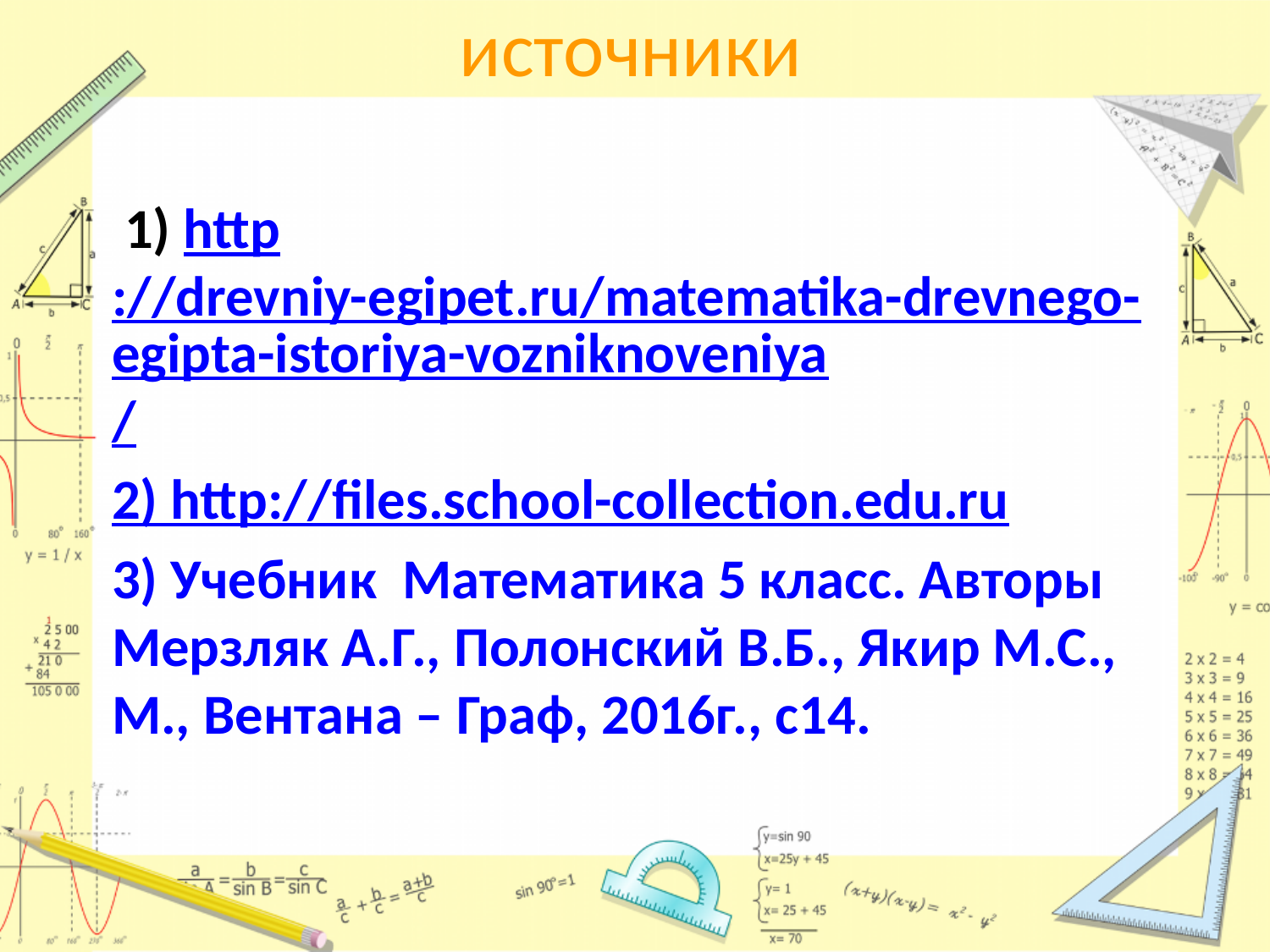

# источники
 1) http://drevniy-egipet.ru/matematika-drevnego-egipta-istoriya-vozniknoveniya/
2) http://files.school-collection.edu.ru
3) Учебник  Математика 5 класс. Авторы Мерзляк А.Г., Полонский В.Б., Якир М.С., М., Вентана – Граф, 2016г., с14.